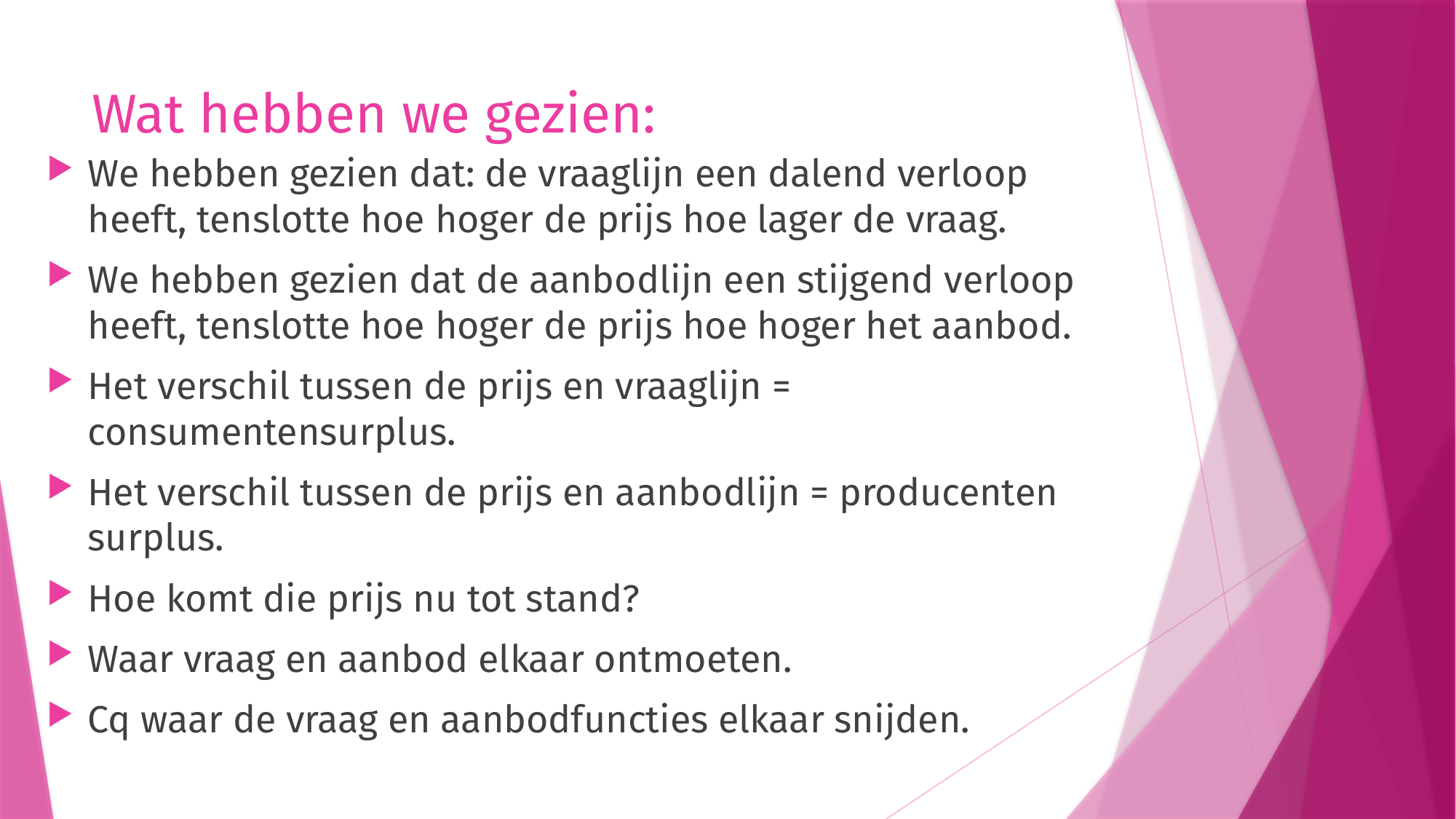

# Wat hebben we gezien:
We hebben gezien dat: de vraaglijn een dalend verloop heeft, tenslotte hoe hoger de prijs hoe lager de vraag.
We hebben gezien dat de aanbodlijn een stijgend verloop heeft, tenslotte hoe hoger de prijs hoe hoger het aanbod.
Het verschil tussen de prijs en vraaglijn = consumentensurplus.
Het verschil tussen de prijs en aanbodlijn = producenten surplus.
Hoe komt die prijs nu tot stand?
Waar vraag en aanbod elkaar ontmoeten.
Cq waar de vraag en aanbodfuncties elkaar snijden.